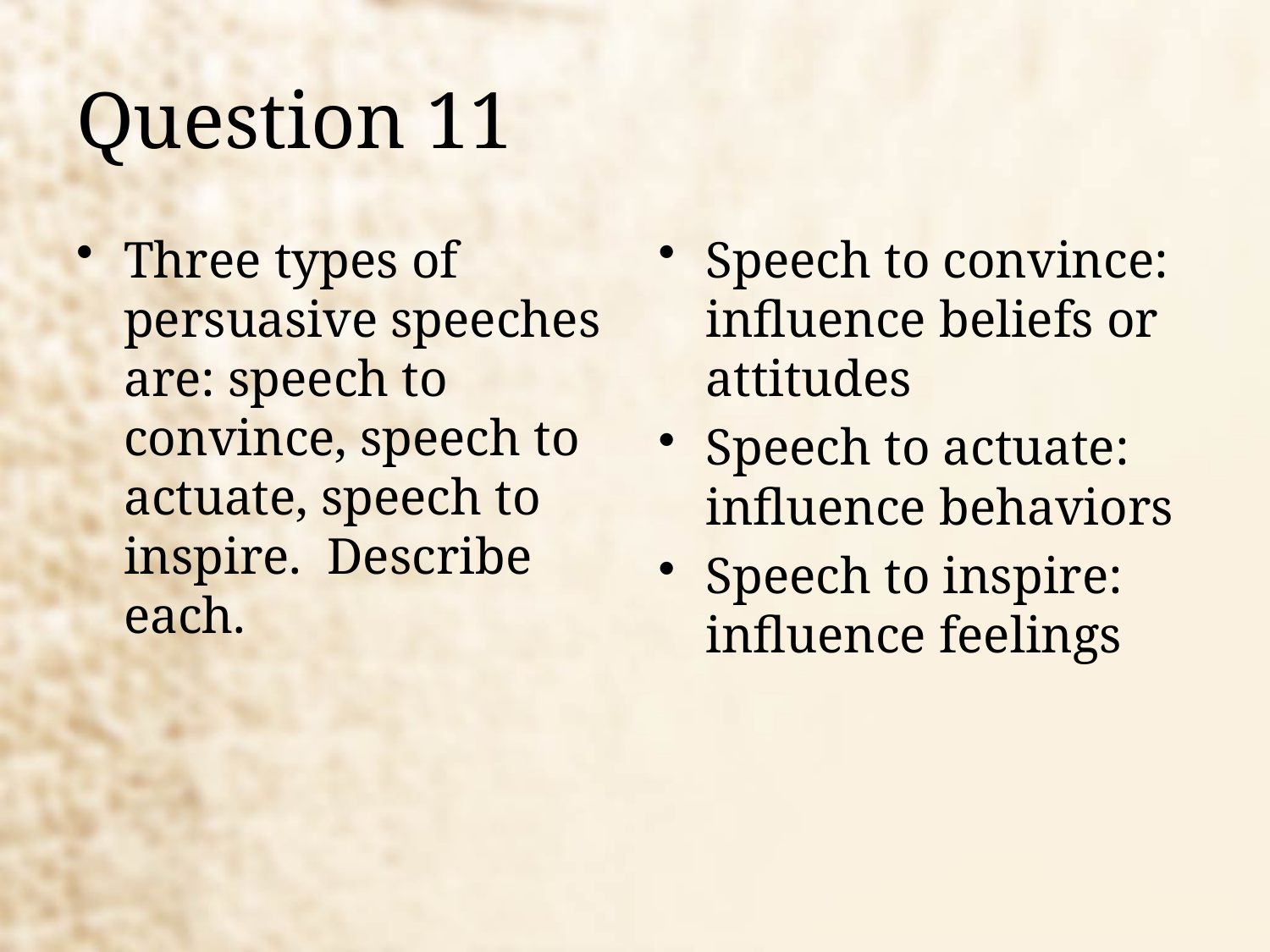

# Question 11
Three types of persuasive speeches are: speech to convince, speech to actuate, speech to inspire.  Describe each.

Speech to convince: influence beliefs or attitudes
Speech to actuate: influence behaviors
Speech to inspire: influence feelings